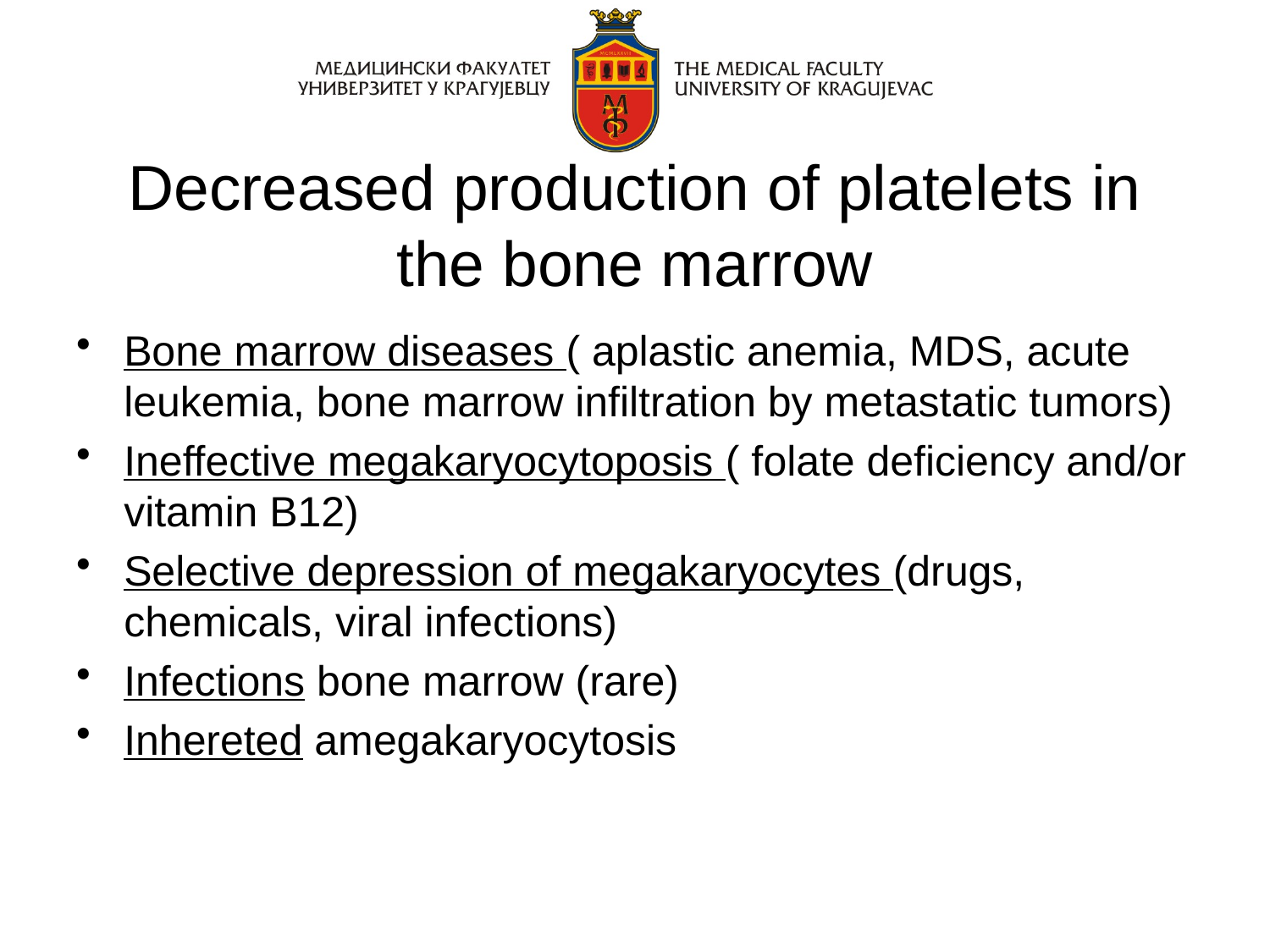

# Decreased production of platelets in the bone marrow
Bone marrow diseases ( aplastic anemia, MDS, acute leukemia, bone marrow infiltration by metastatic tumors)
Ineffective megakaryocytoposis ( folate deficiency and/or vitamin B12)
Selective depression of megakaryocytes (drugs, chemicals, viral infections)
Infections bone marrow (rare)
Inhereted amegakaryocytosis